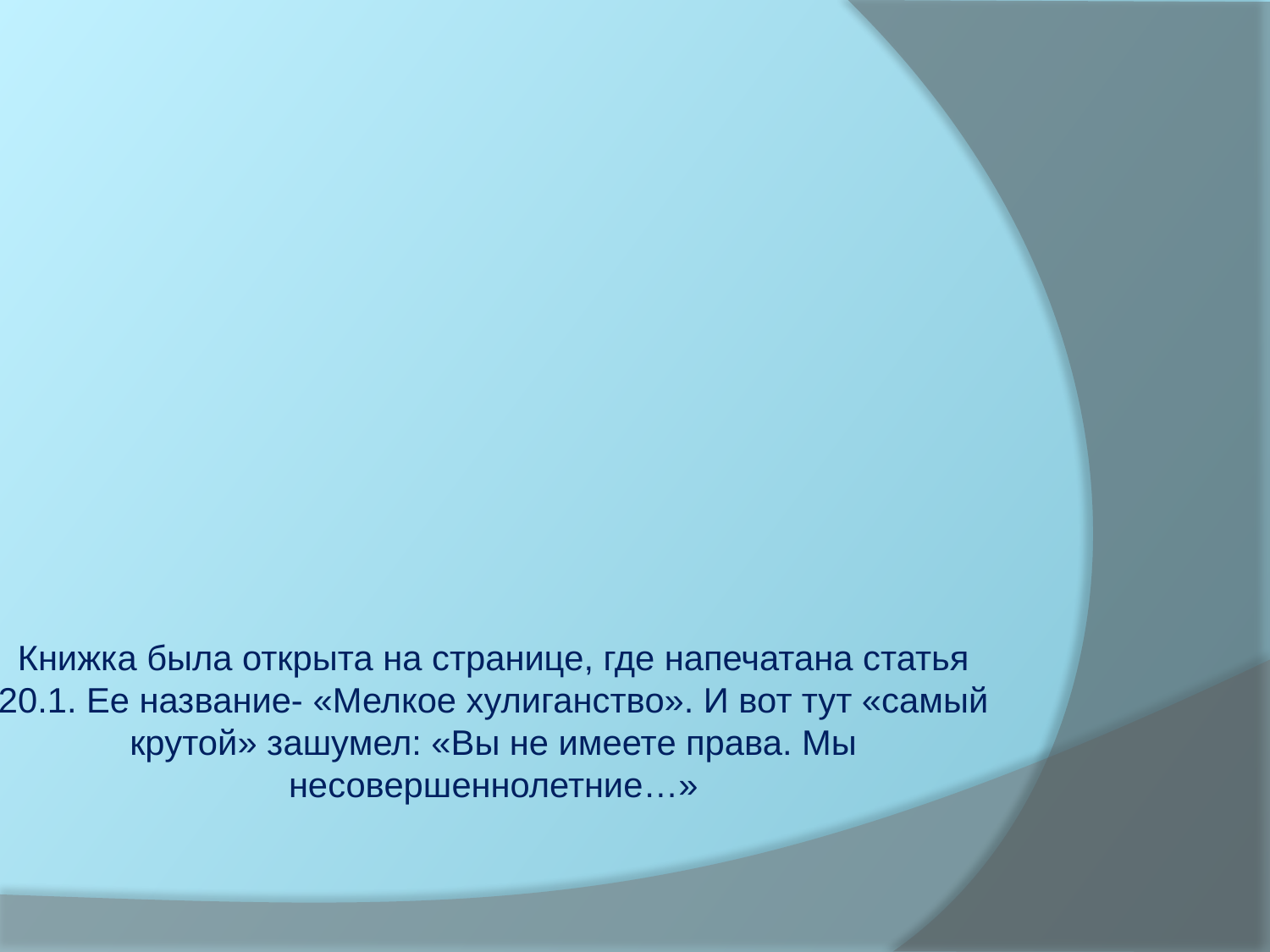

Книжка была открыта на странице, где напечатана статья 20.1. Ее название- «Мелкое хулиганство». И вот тут «самый крутой» зашумел: «Вы не имеете права. Мы несовершеннолетние…»